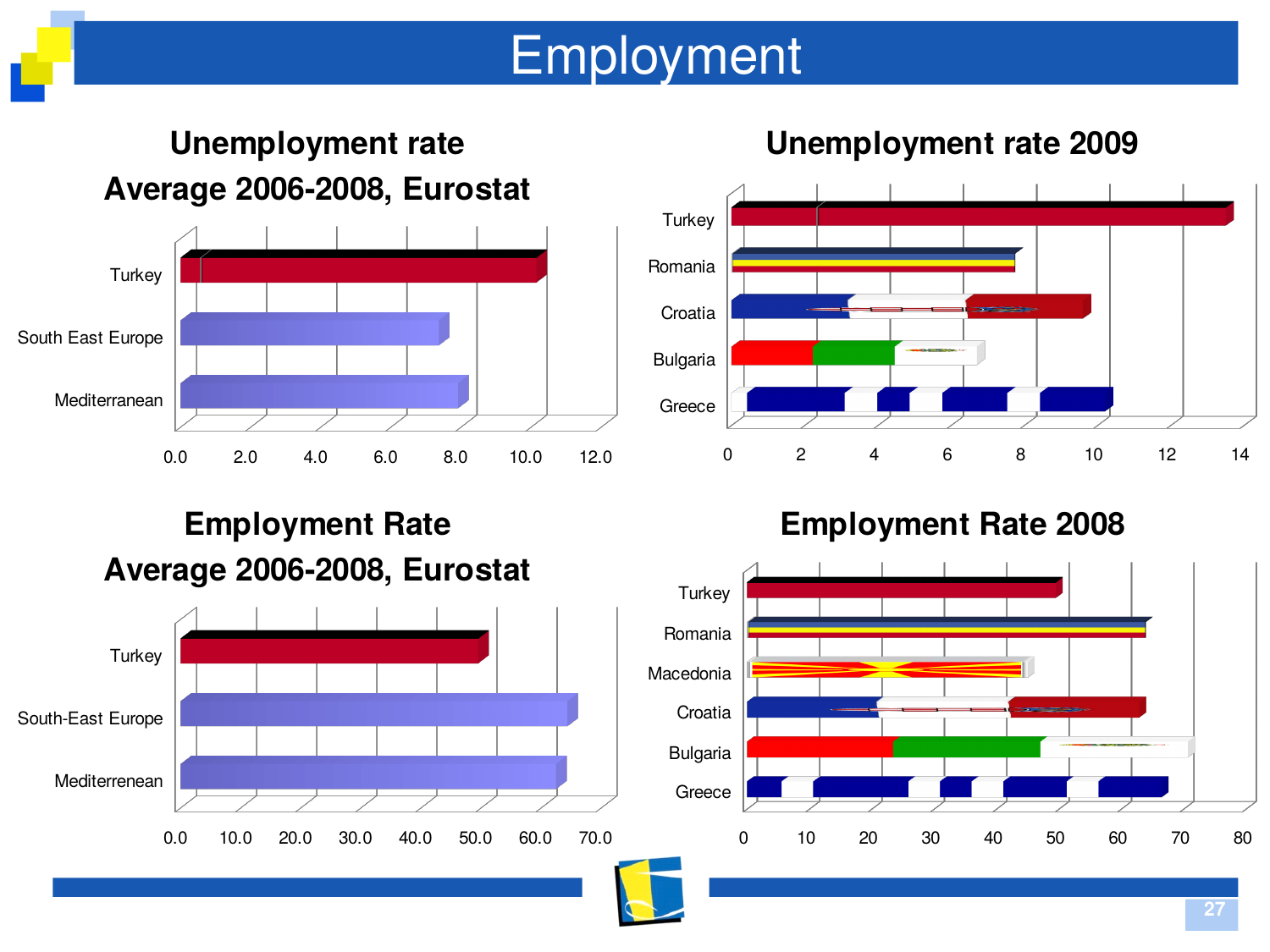

# Employment

[unsupported chart]

[unsupported chart]

[unsupported chart]

[unsupported chart]

27